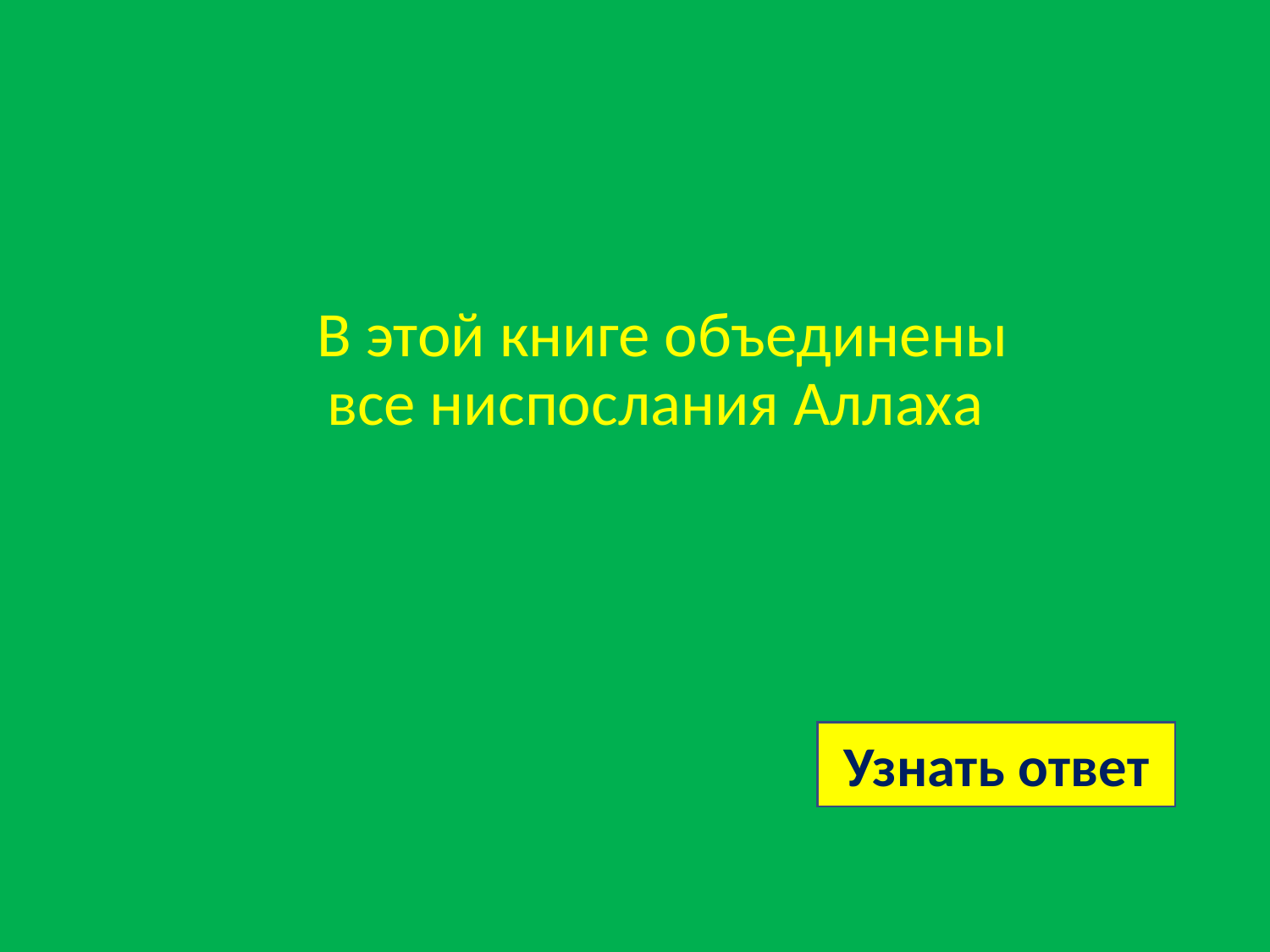

# В этой книге объединены все ниспослания Аллаха